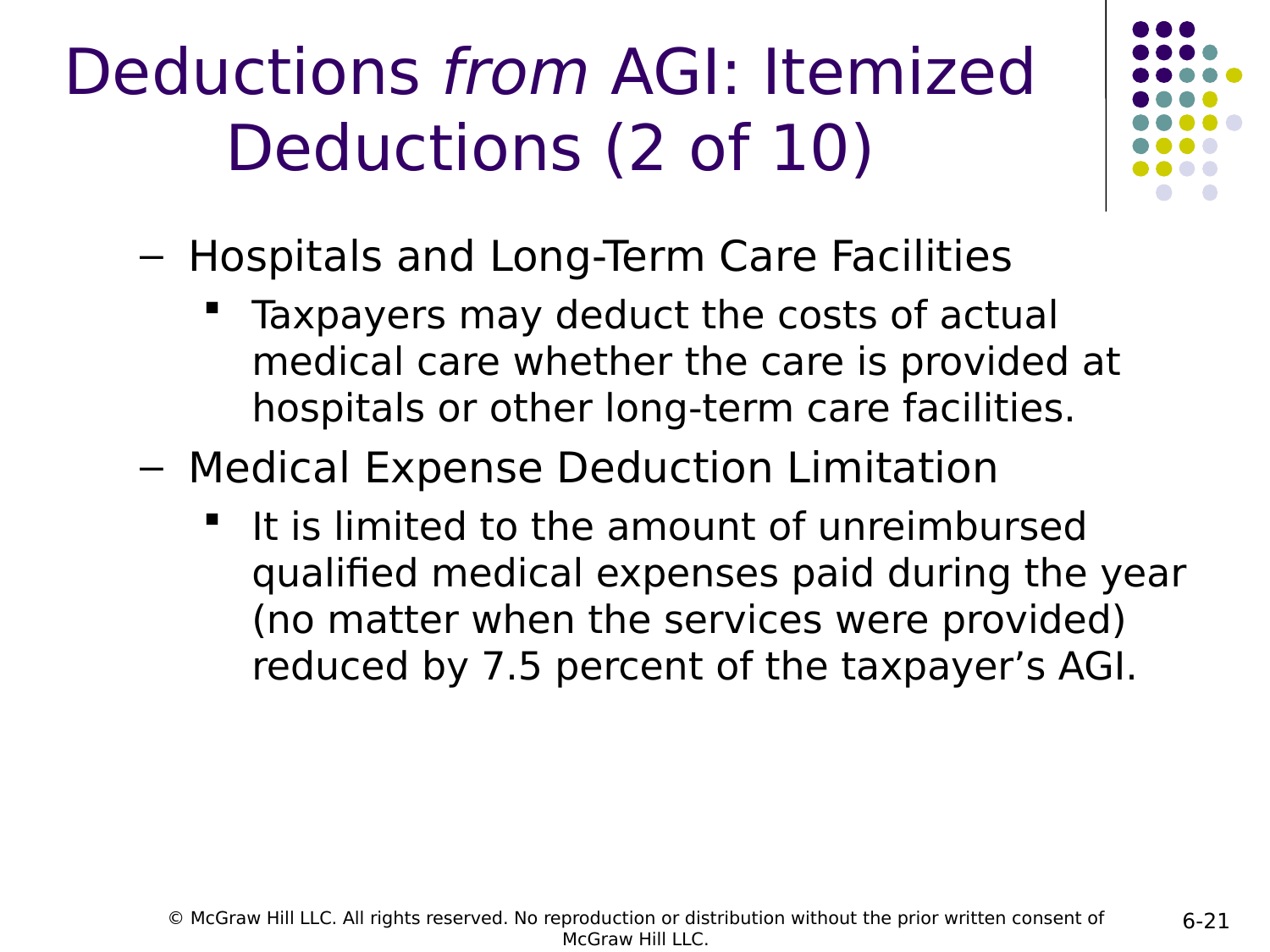

# Deductions from AGI: Itemized Deductions (2 of 10)
Hospitals and Long-Term Care Facilities
Taxpayers may deduct the costs of actual medical care whether the care is provided at hospitals or other long-term care facilities.
Medical Expense Deduction Limitation
It is limited to the amount of unreimbursed qualified medical expenses paid during the year (no matter when the services were provided) reduced by 7.5 percent of the taxpayer’s AGI.